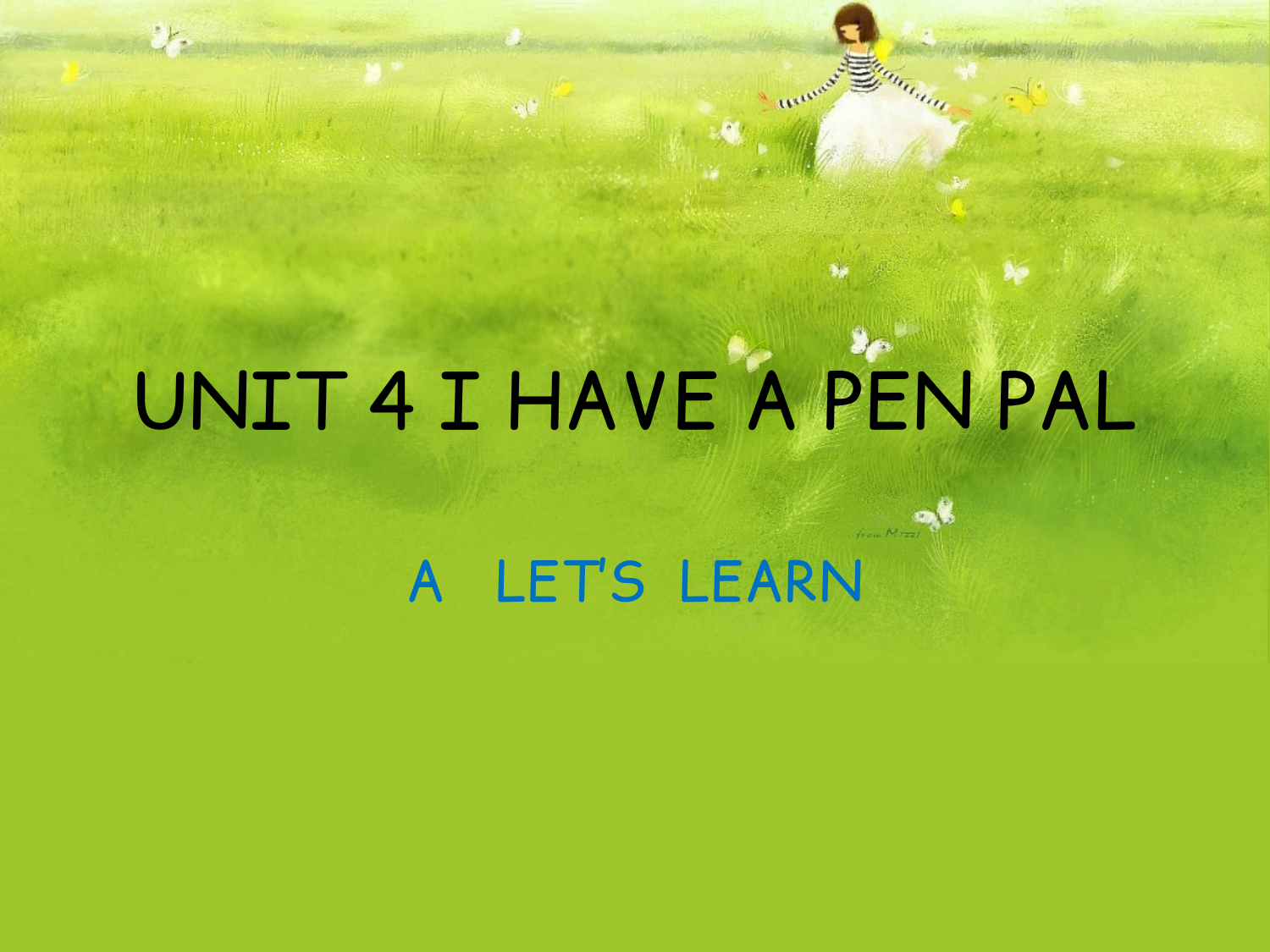

# UNIT 4 I HAVE A PEN PAL
A   LET’S  LEARN